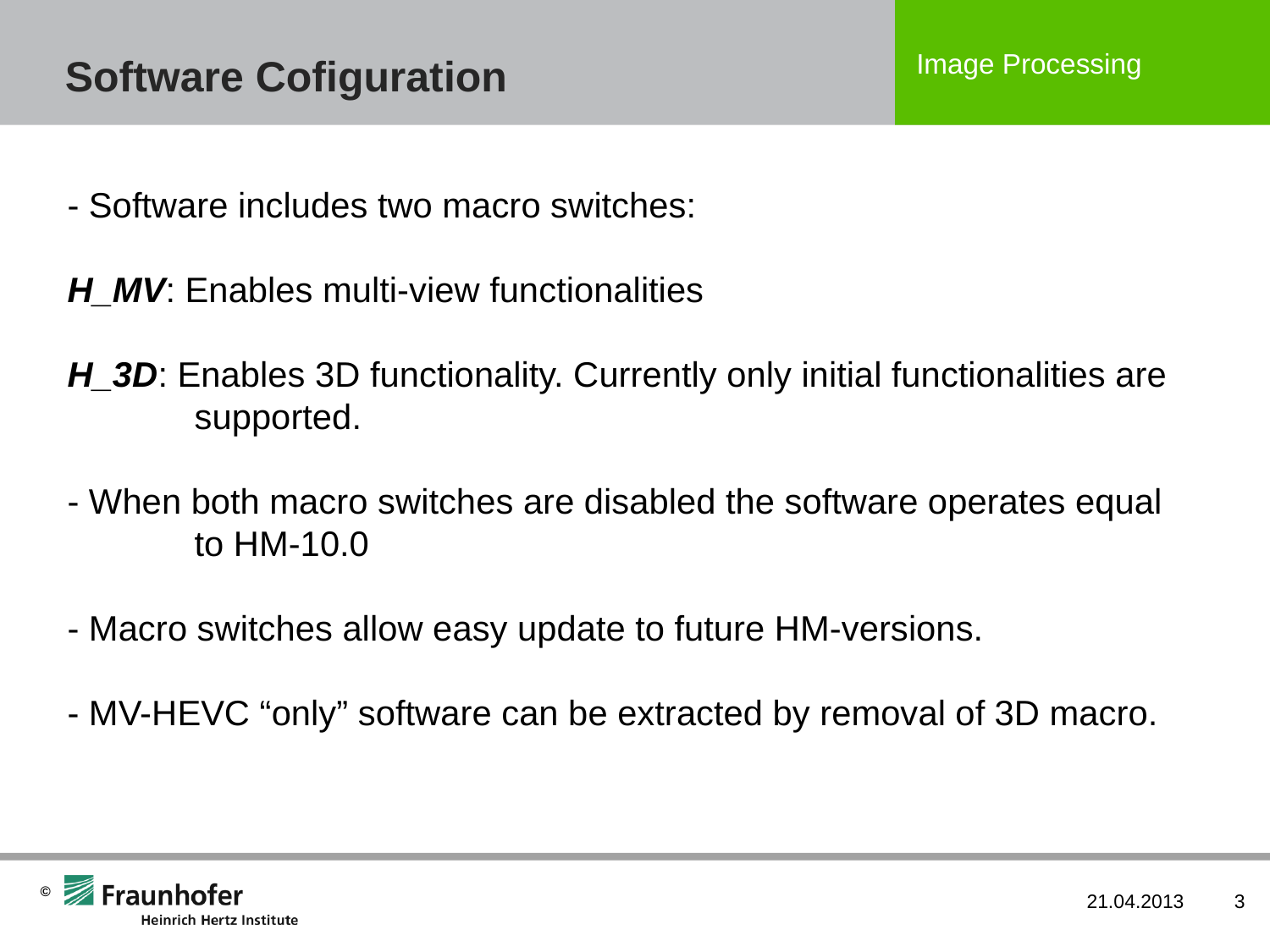

# Software Cofiguration
- Software includes two macro switches:

H_MV: Enables multi-view functionalities

H_3D: Enables 3D functionality. Currently only initial functionalities are       	supported.

- When both macro switches are disabled the software operates equal 	to HM-10.0

- Macro switches allow easy update to future HM-versions.

- MV-HEVC “only” software can be extracted by removal of 3D macro.
21.04.2013
3